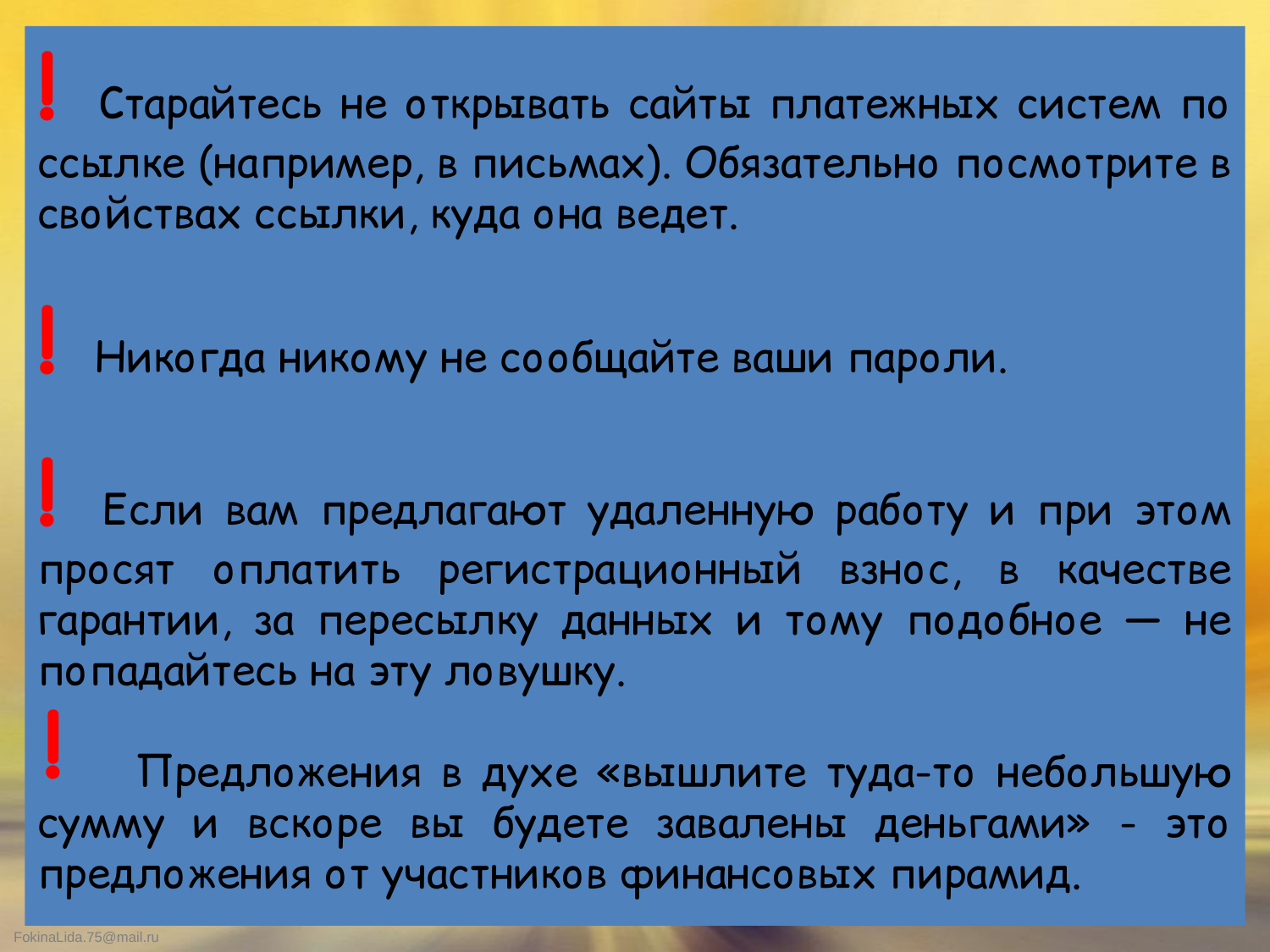

! Старайтесь не открывать сайты платежных систем по ссылке (например, в письмах). Обязательно посмотрите в свойствах ссылки, куда она ведет.

! Никогда никому не сообщайте ваши пароли.

! Если вам предлагают удаленную работу и при этом просят оплатить регистрационный взнос, в качестве гарантии, за пересылку данных и тому подобное — не попадайтесь на эту ловушку.

     Предложения в духе «вышлите туда-то небольшую сумму и вскоре вы будете завалены деньгами» - это предложения от участников финансовых пирамид.
!